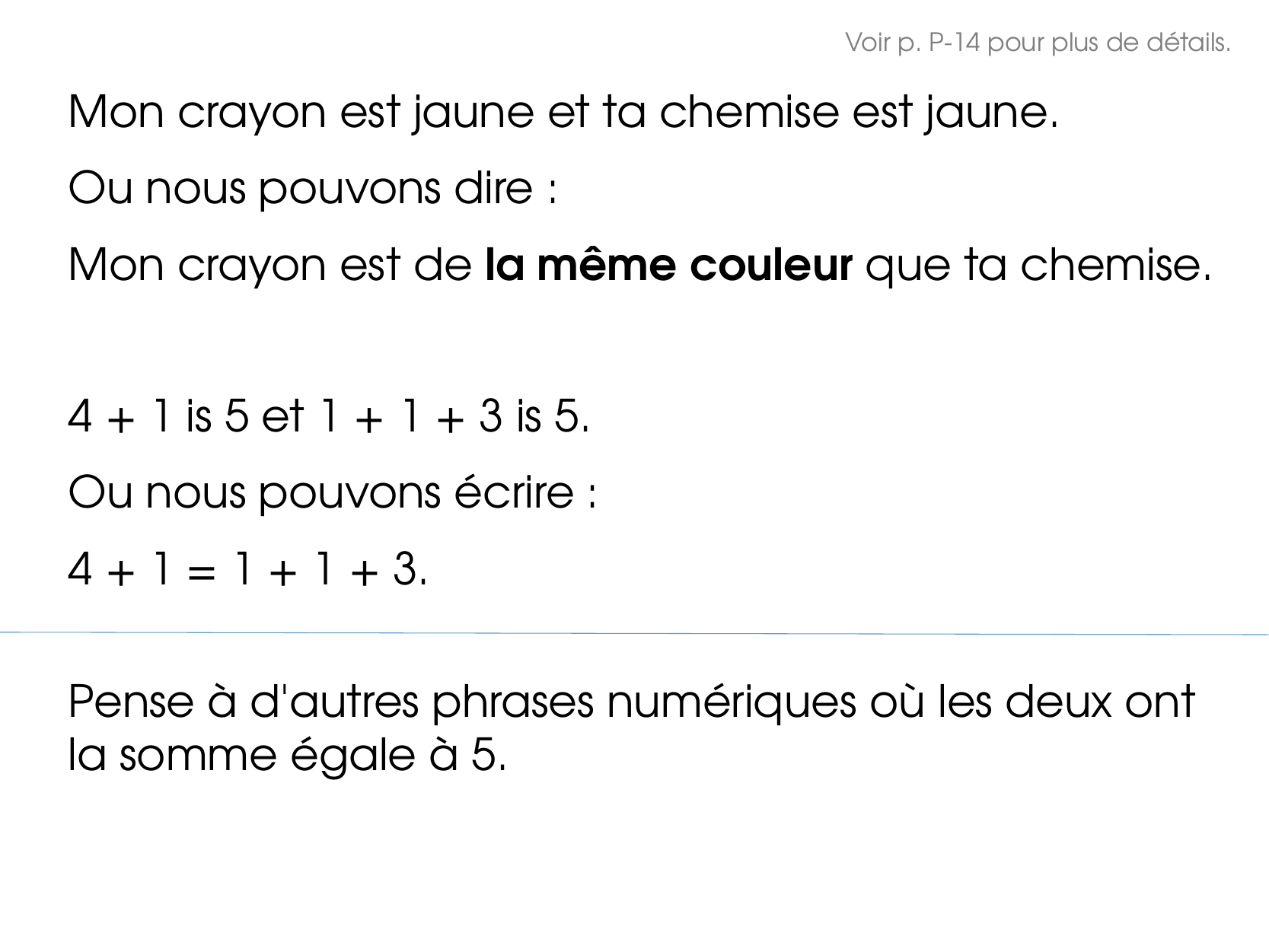

Voir p. P-14 pour plus de détails.
Mon crayon est jaune et ta chemise est jaune.
Ou nous pouvons dire :
Mon crayon est de la même couleur que ta chemise.
4 + 1 is 5 et 1 + 1 + 3 is 5.
Ou nous pouvons écrire :
4 + 1 = 1 + 1 + 3.
Pense à d'autres phrases numériques où les deux ont la somme égale à 5.